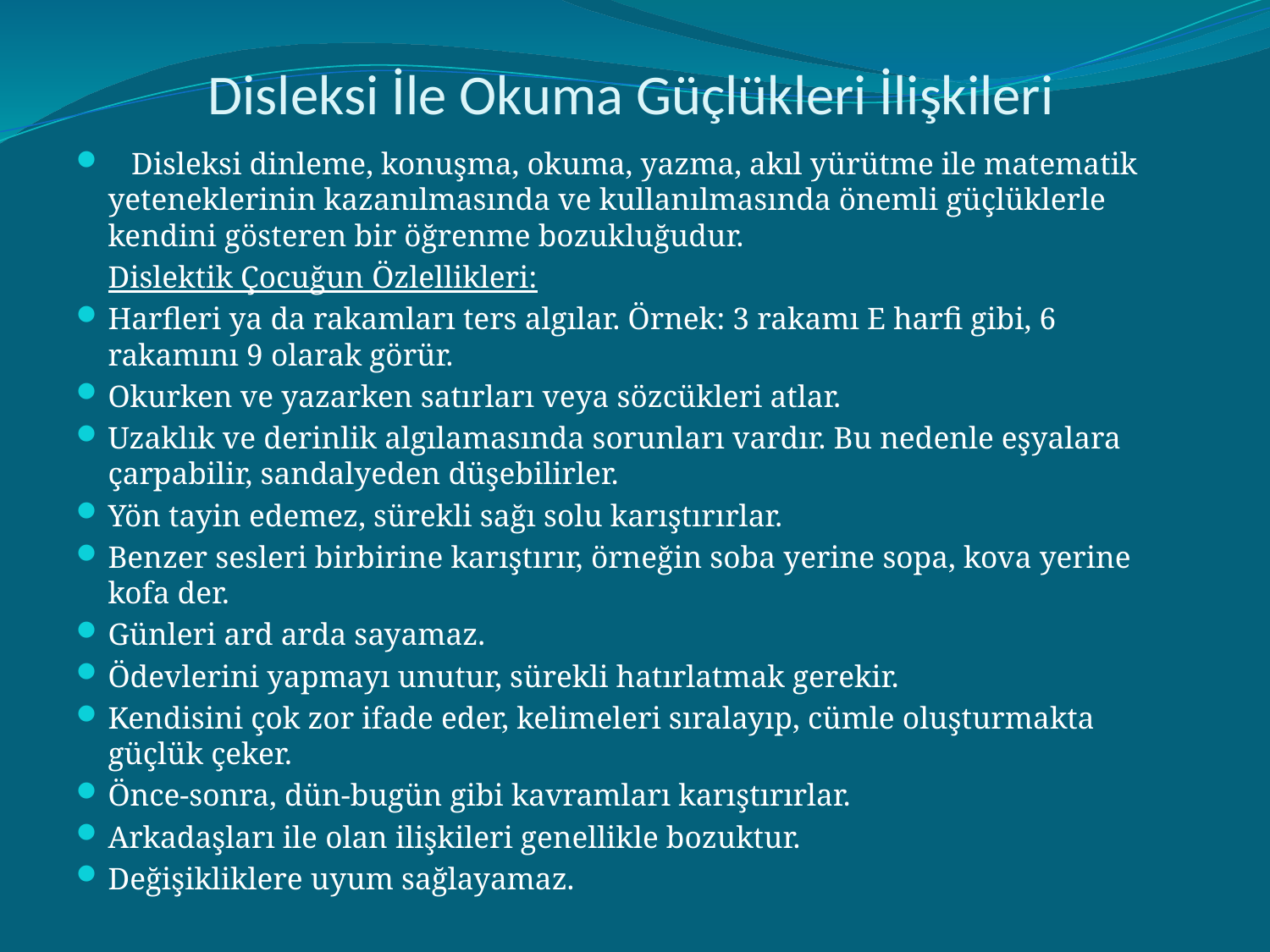

# Disleksi İle Okuma Güçlükleri İlişkileri
   Disleksi dinleme, konuşma, okuma, yazma, akıl yürütme ile matematik yeteneklerinin kazanılmasında ve kullanılmasında önemli güçlüklerle kendini gösteren bir öğrenme bozukluğudur.
		Dislektik Çocuğun Özlellikleri:
Harfleri ya da rakamları ters algılar. Örnek: 3 rakamı E harfi gibi, 6 rakamını 9 olarak görür.
Okurken ve yazarken satırları veya sözcükleri atlar.
Uzaklık ve derinlik algılamasında sorunları vardır. Bu nedenle eşyalara çarpabilir, sandalyeden düşebilirler.
Yön tayin edemez, sürekli sağı solu karıştırırlar.
Benzer sesleri birbirine karıştırır, örneğin soba yerine sopa, kova yerine kofa der.
Günleri ard arda sayamaz.
Ödevlerini yapmayı unutur, sürekli hatırlatmak gerekir.
Kendisini çok zor ifade eder, kelimeleri sıralayıp, cümle oluşturmakta güçlük çeker.
Önce-sonra, dün-bugün gibi kavramları karıştırırlar.
Arkadaşları ile olan ilişkileri genellikle bozuktur.
Değişikliklere uyum sağlayamaz.